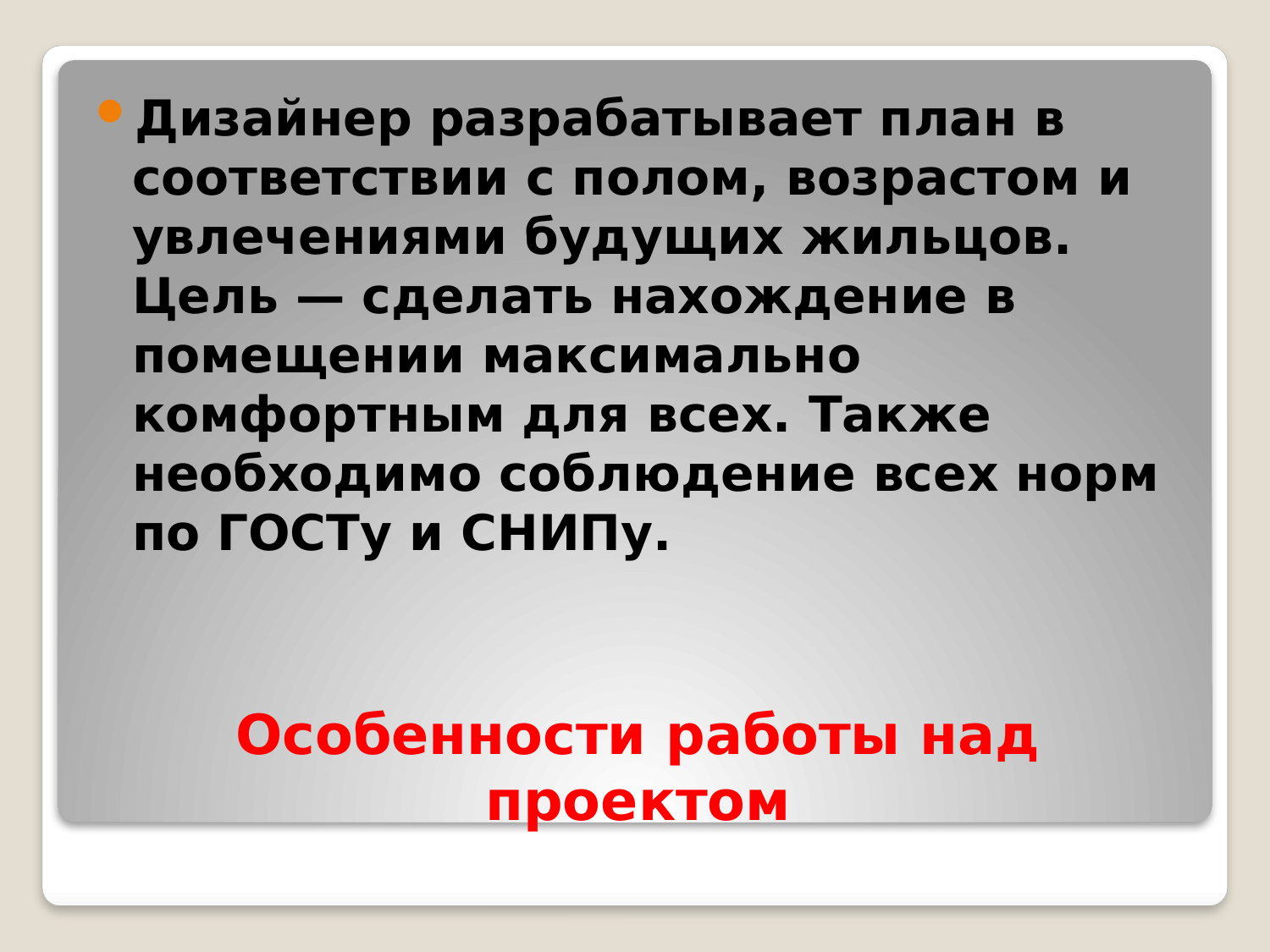

Дизайнер разрабатывает план в соответствии с полом, возрастом и увлечениями будущих жильцов. Цель — сделать нахождение в помещении максимально комфортным для всех. Также необходимо соблюдение всех норм по ГОСТу и СНИПу.
# Особенности работы над проектом